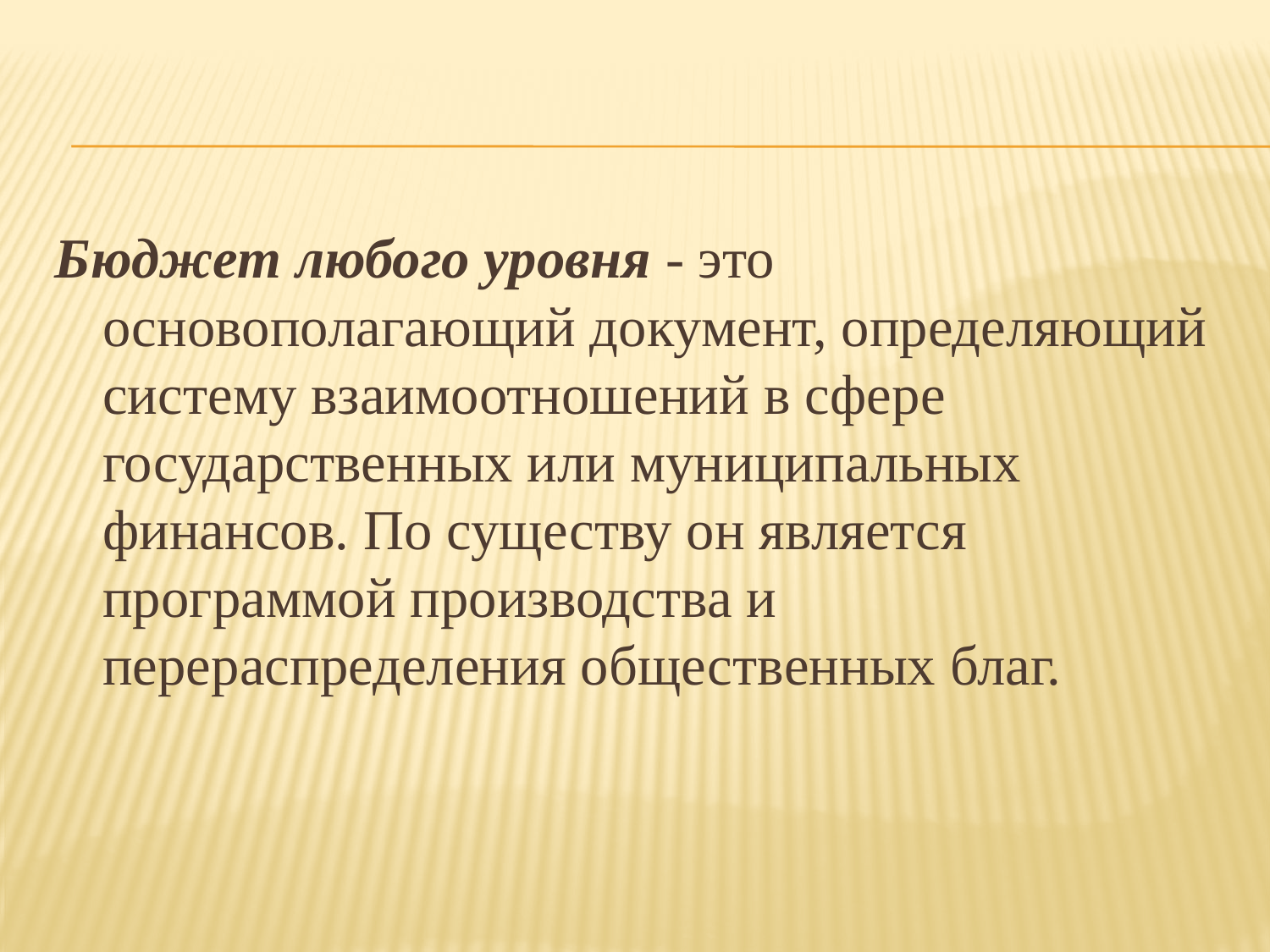

Бюджет любого уровня - это основополагающий документ, определяющий систему взаимоотношений в сфере государственных или муниципальных финансов. По существу он является программой производства и перераспределения общественных благ.